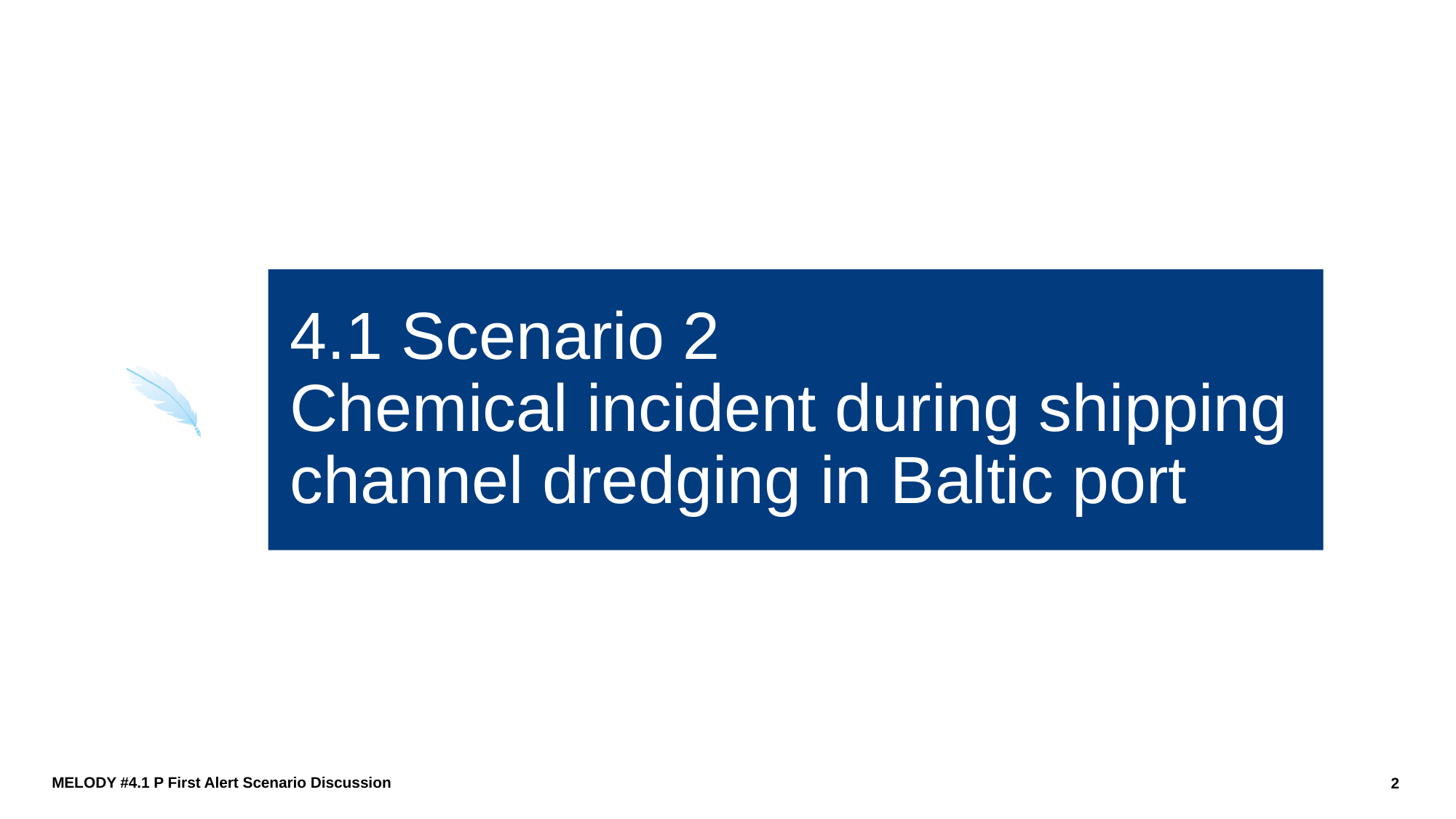

# 4.1 Scenario 2 Chemical incident during shipping channel dredging in Baltic port
MELODY #4.1 P First Alert Scenario Discussion
2